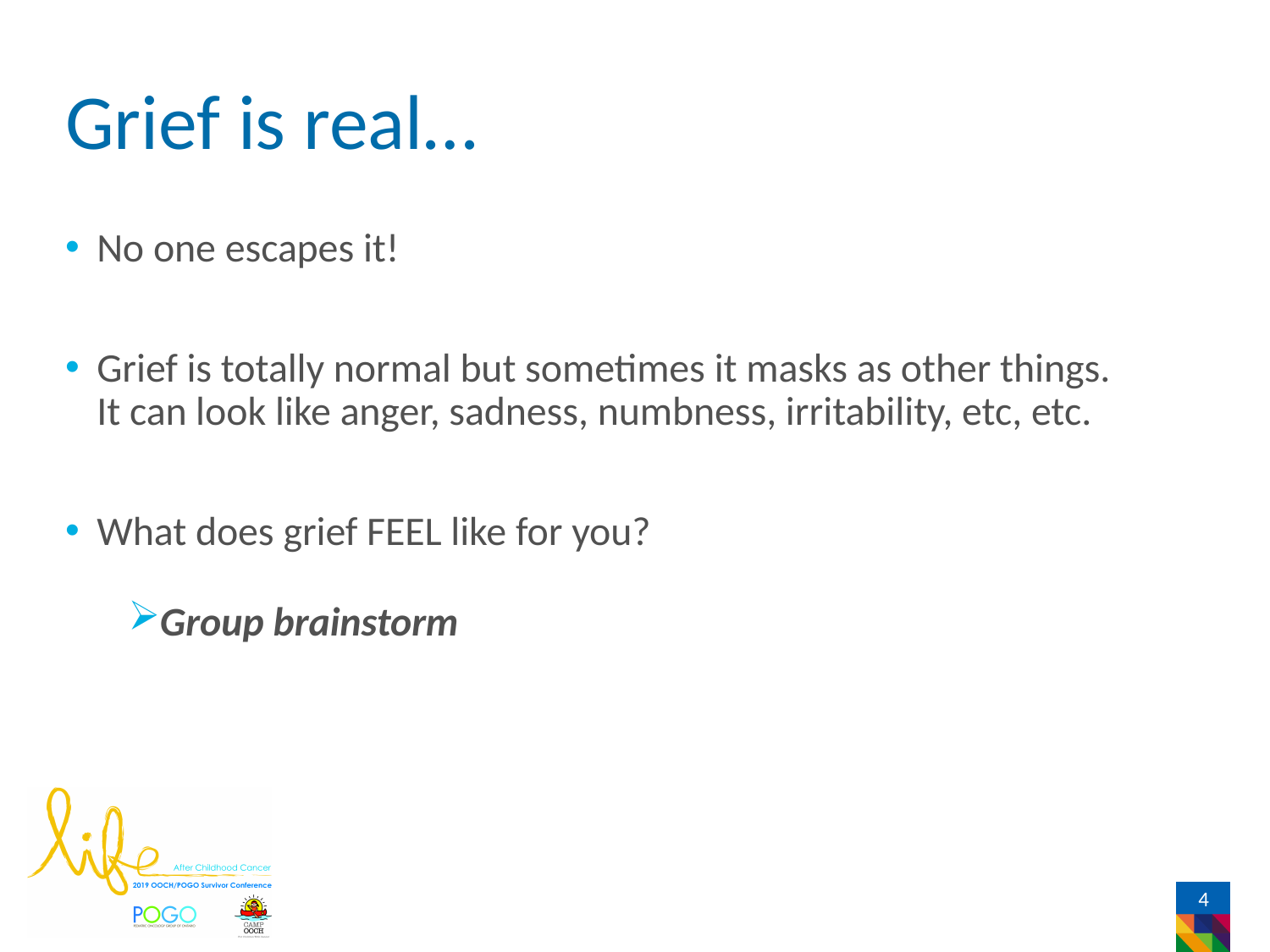

# Grief is real…
No one escapes it!

Grief is totally normal but sometimes it masks as other things. It can look like anger, sadness, numbness, irritability, etc, etc.

What does grief FEEL like for you?

Group brainstorm